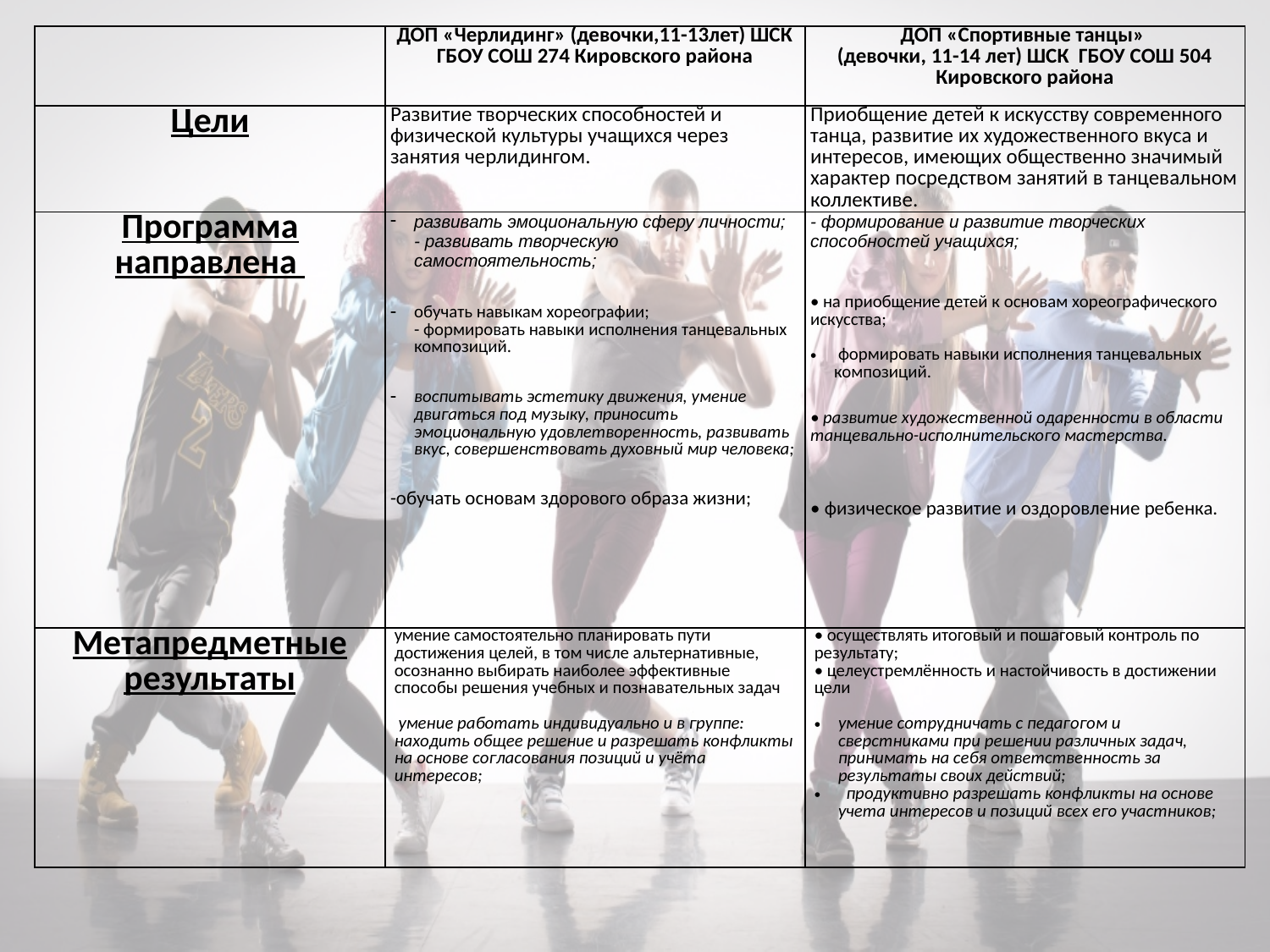

#
|  | ДОП «Черлидинг» (девочки,11-13лет) ШСК ГБОУ СОШ 274 Кировского района | ДОП «Спортивные танцы» (девочки, 11-14 лет) ШСК ГБОУ СОШ 504 Кировского района |
| --- | --- | --- |
| Цели | Развитие творческих способностей и физической культуры учащихся через занятия черлидингом. | Приобщение детей к искусству современного танца, развитие их художественного вкуса и интересов, имеющих общественно значимый характер посредством занятий в танцевальном коллективе. |
| Программа направлена | развивать эмоциональную сферу личности; - развивать творческую самостоятельность; обучать навыкам хореографии; - формировать навыки исполнения танцевальных композиций. воспитывать эстетику движения, умение двигаться под музыку, приносить эмоциональную удовлетворенность, развивать вкус, совершенствовать духовный мир человека; -обучать основам здорового образа жизни; | - формирование и развитие творческих способностей учащихся;  • на приобщение детей к основам хореографического искусства;  формировать навыки исполнения танцевальных композиций. • развитие художественной одаренности в области танцевально-исполнительского мастерства.    • физическое развитие и оздоровление ребенка. |
| Метапредметные результаты | умение самостоятельно планировать пути достижения целей, в том числе альтернативные, осознанно выбирать наиболее эффективные способы решения учебных и познавательных задач умение работать индивидуально и в группе: находить общее решение и разрешать конфликты на основе согласования позиций и учёта интересов; | • осуществлять итоговый и пошаговый контроль по результату;  • целеустремлённость и настойчивость в достижении цели    умение сотрудничать с педагогом и сверстниками при решении различных задач, принимать на себя ответственность за результаты своих действий;   продуктивно разрешать конфликты на основе учета интересов и позиций всех его участников; |